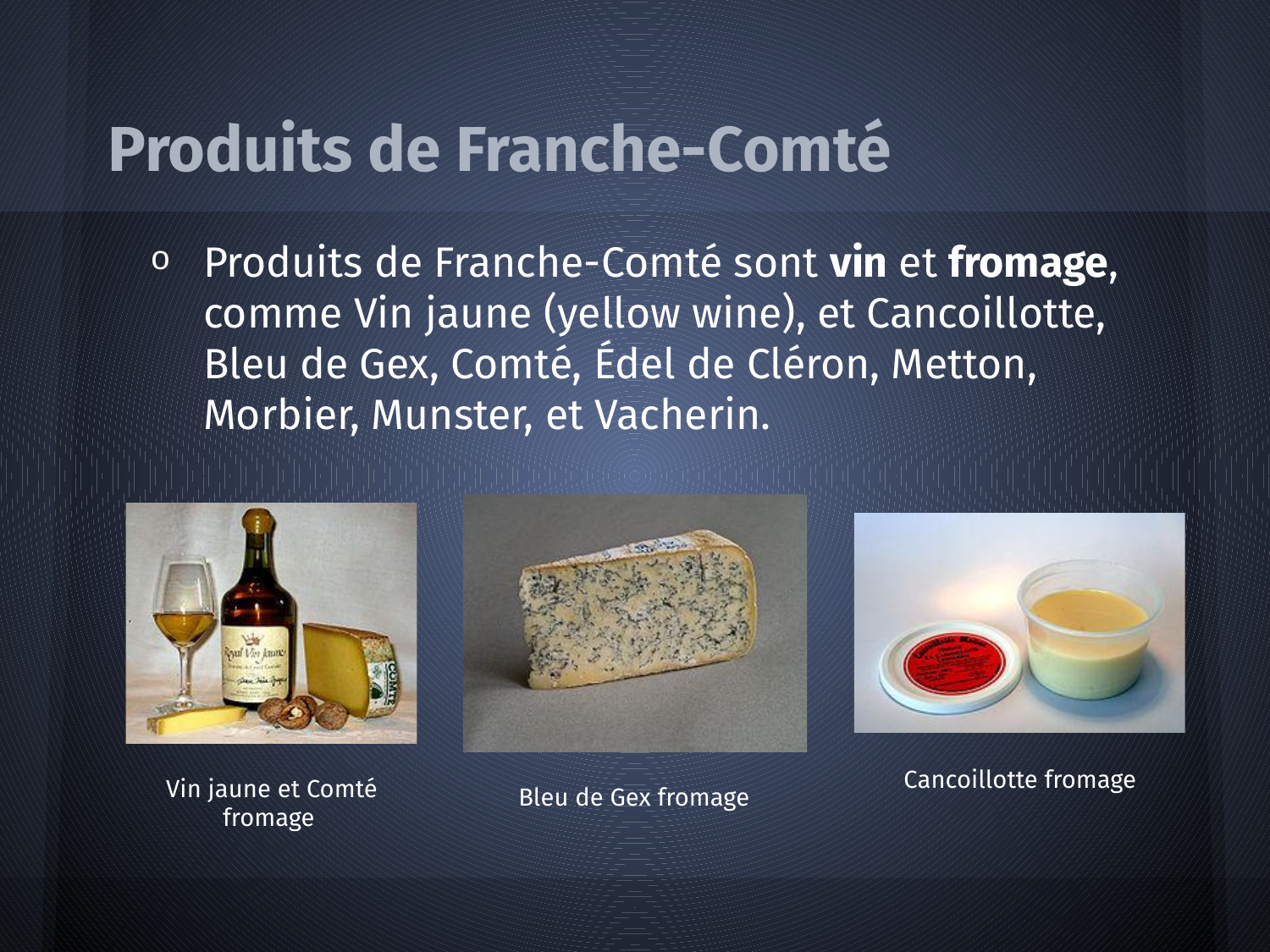

# Produits de Franche-Comté
Produits de Franche-Comté sont vin et fromage, comme Vin jaune (yellow wine), et Cancoillotte, Bleu de Gex, Comté, Édel de Cléron, Metton, Morbier, Munster, et Vacherin.

Cancoillotte fromage
Vin jaune et Comté fromage
Bleu de Gex fromage